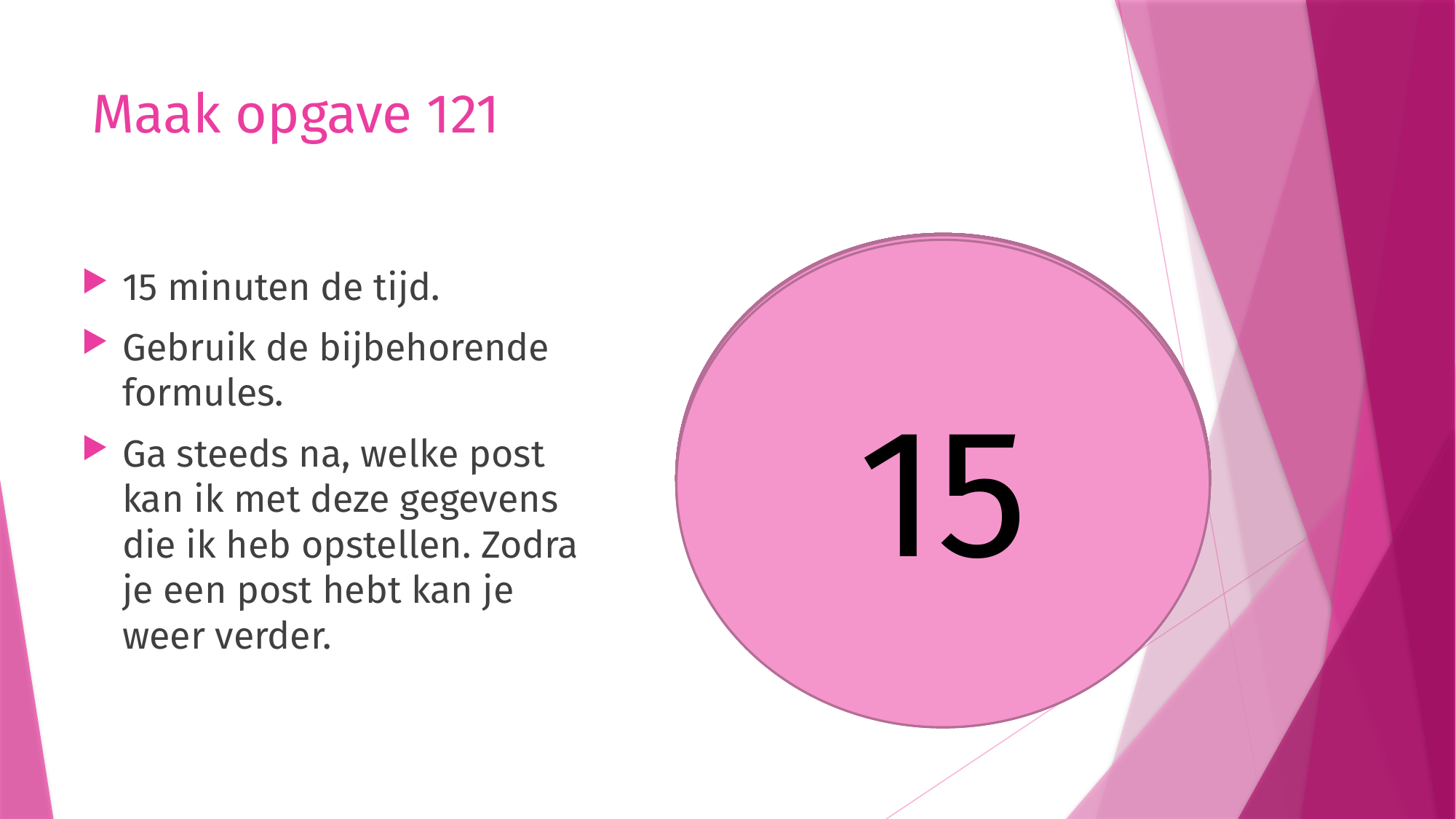

# Maak opgave 121
10
9
8
5
6
7
4
3
1
2
14
13
11
15
12
15 minuten de tijd.
Gebruik de bijbehorende formules.
Ga steeds na, welke post kan ik met deze gegevens die ik heb opstellen. Zodra je een post hebt kan je weer verder.